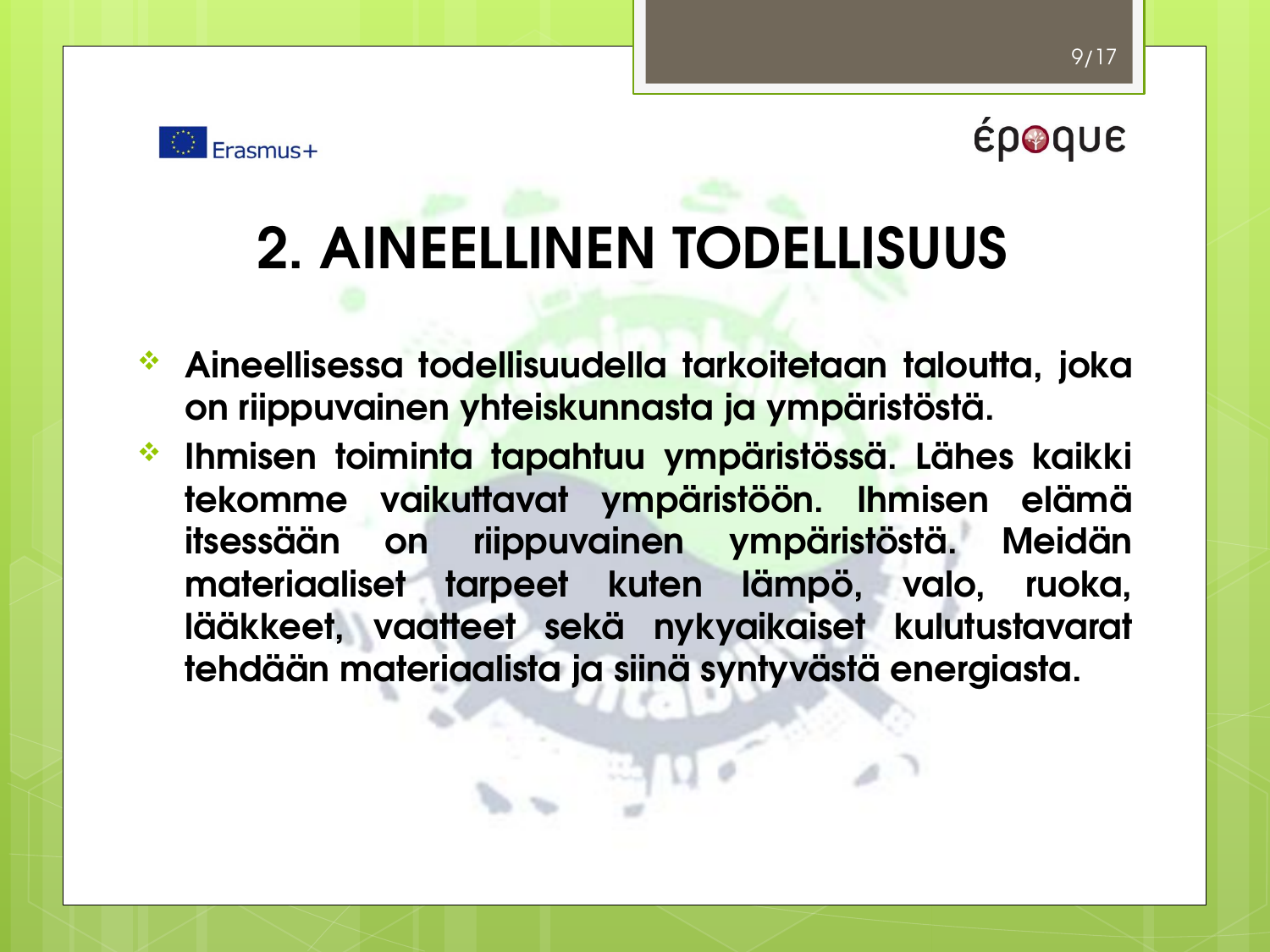

9/17
# 2. AINEELLINEN TODELLISUUS
Aineellisessa todellisuudella tarkoitetaan taloutta, joka on riippuvainen yhteiskunnasta ja ympäristöstä.
Ihmisen toiminta tapahtuu ympäristössä. Lähes kaikki tekomme vaikuttavat ympäristöön. Ihmisen elämä itsessään on riippuvainen ympäristöstä. Meidän materiaaliset tarpeet kuten lämpö, valo, ruoka, lääkkeet, vaatteet sekä nykyaikaiset kulutustavarat tehdään materiaalista ja siinä syntyvästä energiasta.